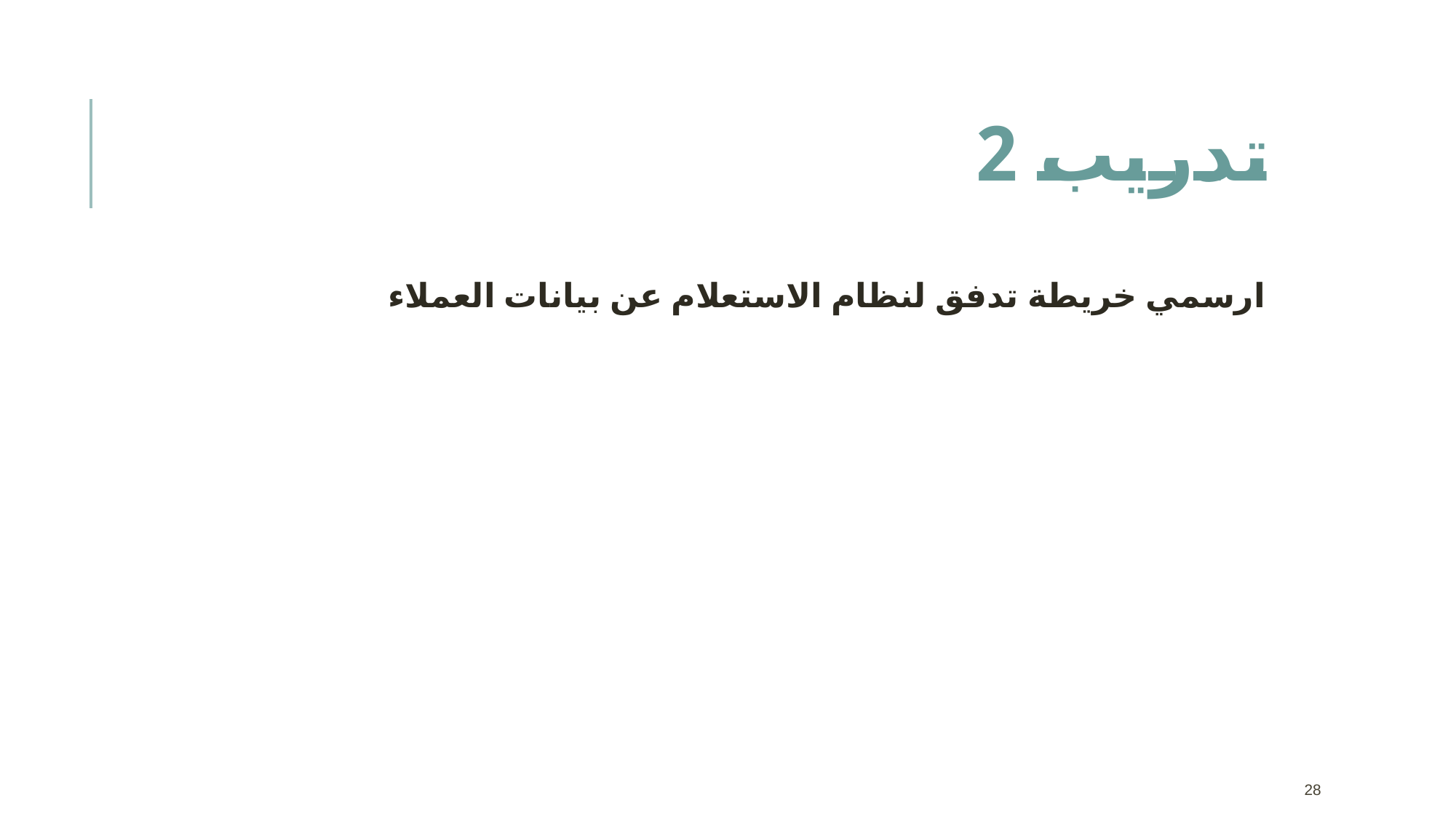

# تدريب 2
ارسمي خريطة تدفق لنظام الاستعلام عن بيانات العملاء
28